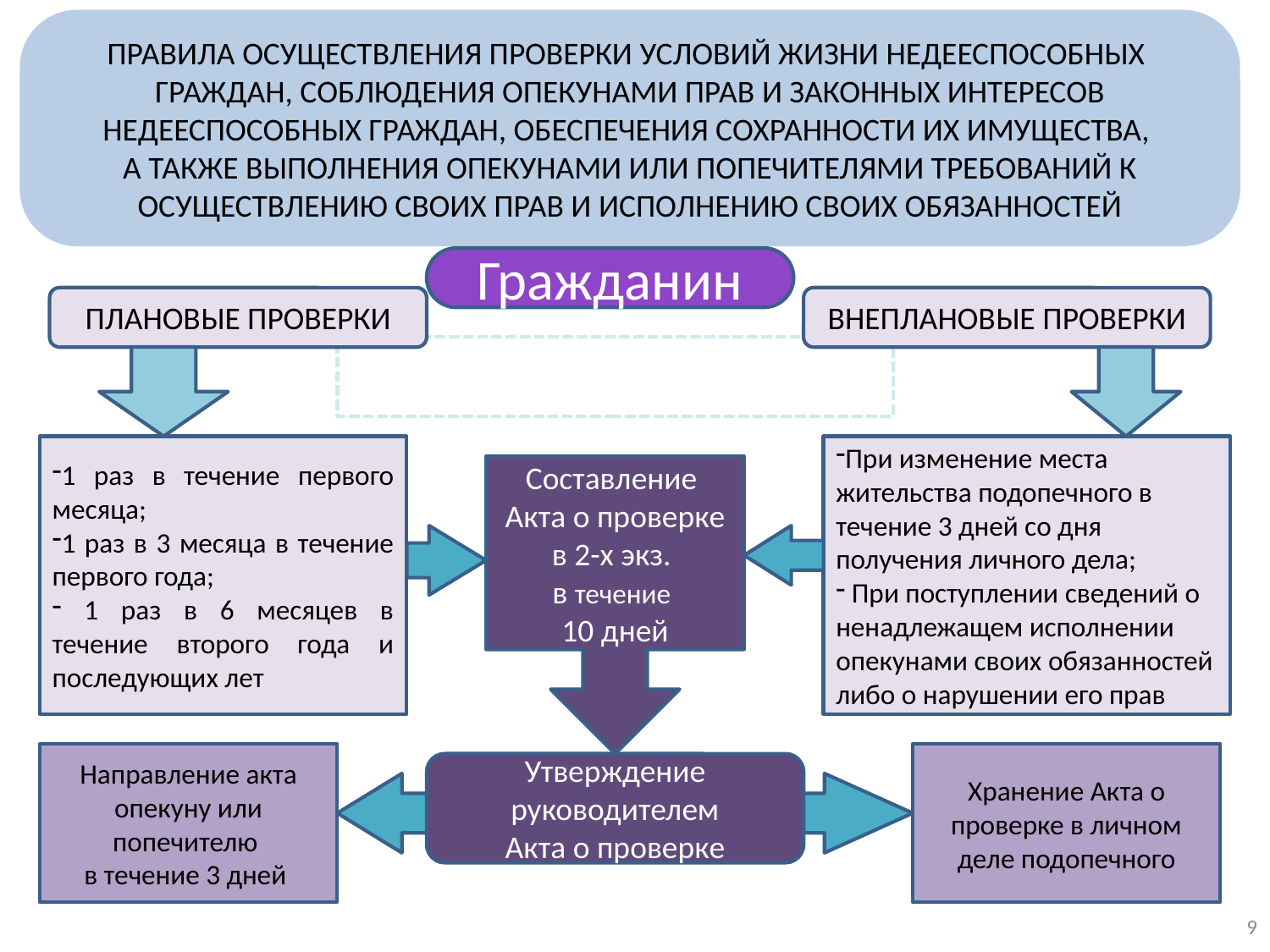

ПРАВИЛА ОСУЩЕСТВЛЕНИЯ ПРОВЕРКИ УСЛОВИЙ ЖИЗНИ НЕДЕЕСПОСОБНЫХ
ГРАЖДАН, СОБЛЮДЕНИЯ ОПЕКУНАМИ ПРАВ И ЗАКОННЫХ ИНТЕРЕСОВ НЕДЕЕСПОСОБНЫХ ГРАЖДАН, ОБЕСПЕЧЕНИЯ СОХРАННОСТИ ИХ ИМУЩЕСТВА,
А ТАКЖЕ ВЫПОЛНЕНИЯ ОПЕКУНАМИ ИЛИ ПОПЕЧИТЕЛЯМИ ТРЕБОВАНИЙ К ОСУЩЕСТВЛЕНИЮ СВОИХ ПРАВ И ИСПОЛНЕНИЮ СВОИХ ОБЯЗАННОСТЕЙ

Гражданин

ПЛАНОВЫЕ ПРОВЕРКИ
ВНЕПЛАНОВЫЕ ПРОВЕРКИ

1 раз в течение первого месяца;
1 раз в 3 месяца в течение первого года;
 1 раз в 6 месяцев в течение второго года и последующих лет
При изменение места жительства подопечного в течение 3 дней со дня получения личного дела;
 При поступлении сведений о ненадлежащем исполнении опекунами своих обязанностей либо о нарушении его прав
Составление  Акта о проверке в 2-х экз.
в течение
10 дней

Направление акта опекуну или попечителю
в течение 3 дней
Хранение Акта о проверке в личном деле подопечного
Утверждение руководителем
Акта о проверке

9